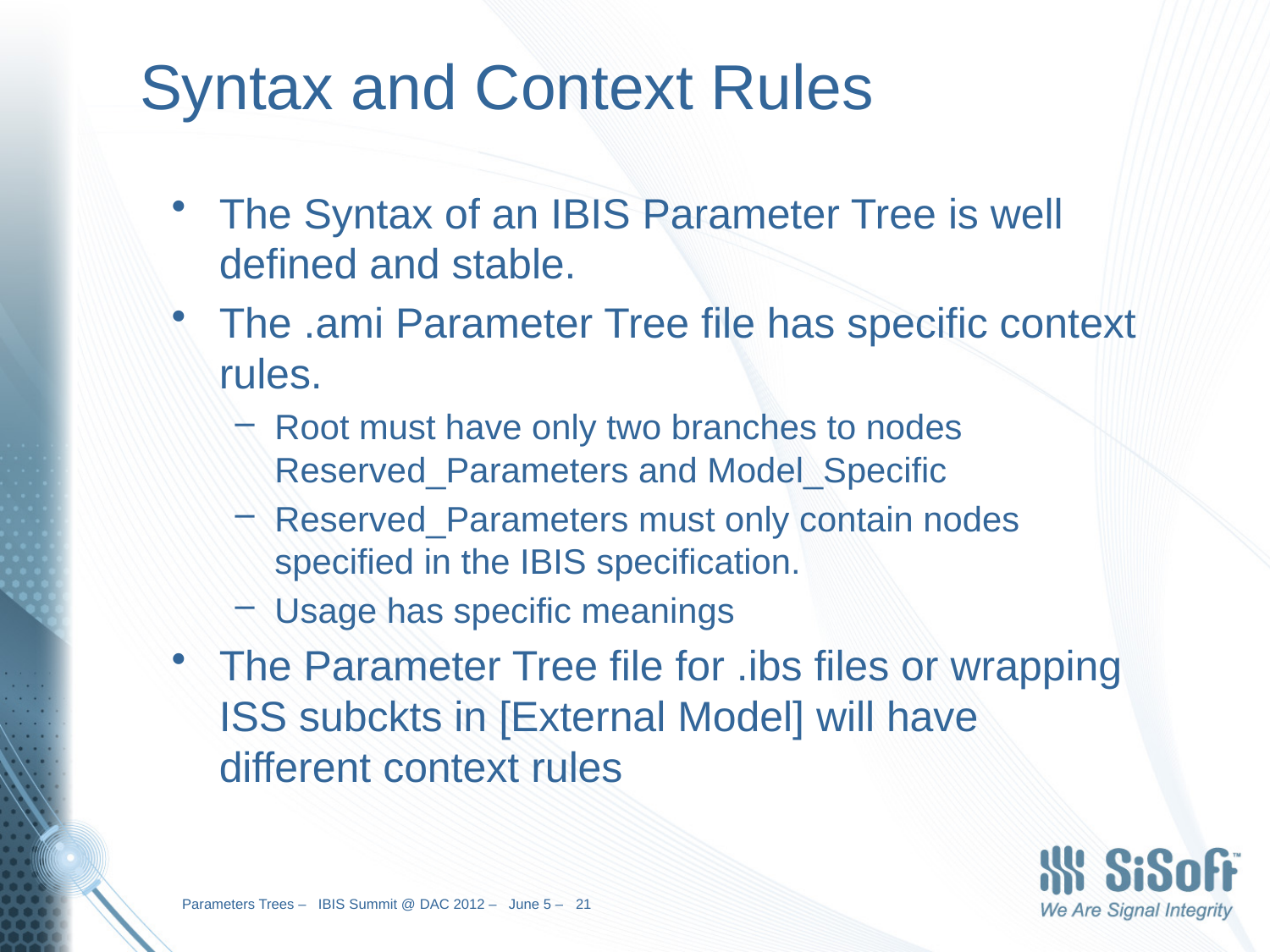

# Syntax and Context Rules
The Syntax of an IBIS Parameter Tree is well defined and stable.
The .ami Parameter Tree file has specific context rules.
Root must have only two branches to nodes Reserved_Parameters and Model_Specific
Reserved_Parameters must only contain nodes specified in the IBIS specification.
Usage has specific meanings
The Parameter Tree file for .ibs files or wrapping ISS subckts in [External Model] will have different context rules
Parameters Trees –   IBIS Summit @ DAC 2012 –   June 5 –   21